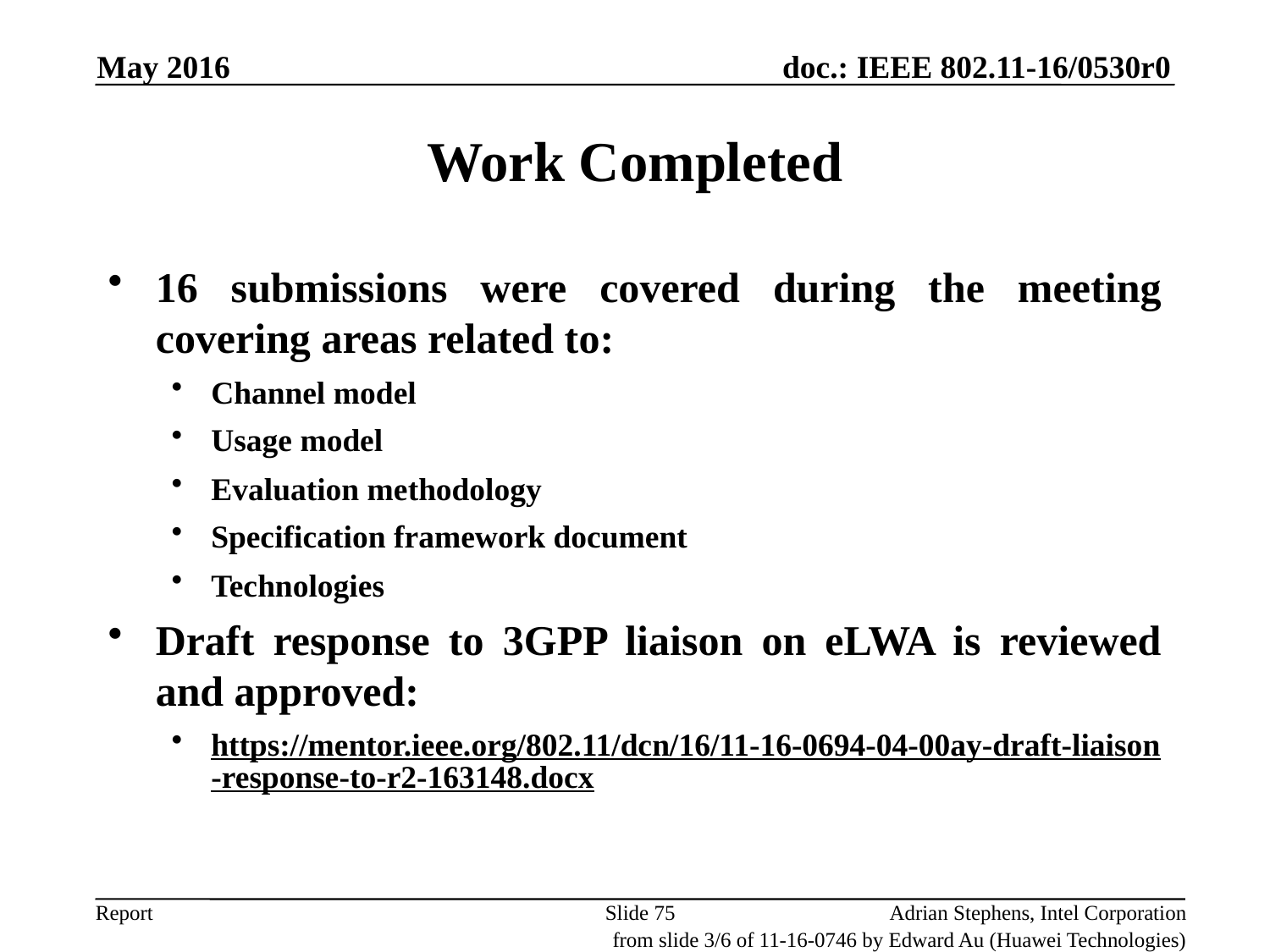

May 2016
Work Completed
16 submissions were covered during the meeting covering areas related to:
Channel model
Usage model
Evaluation methodology
Specification framework document
Technologies
Draft response to 3GPP liaison on eLWA is reviewed and approved:
https://mentor.ieee.org/802.11/dcn/16/11-16-0694-04-00ay-draft-liaison-response-to-r2-163148.docx

Slide 75
Adrian Stephens, Intel Corporation
from slide 3/6 of 11-16-0746 by Edward Au (Huawei Technologies)